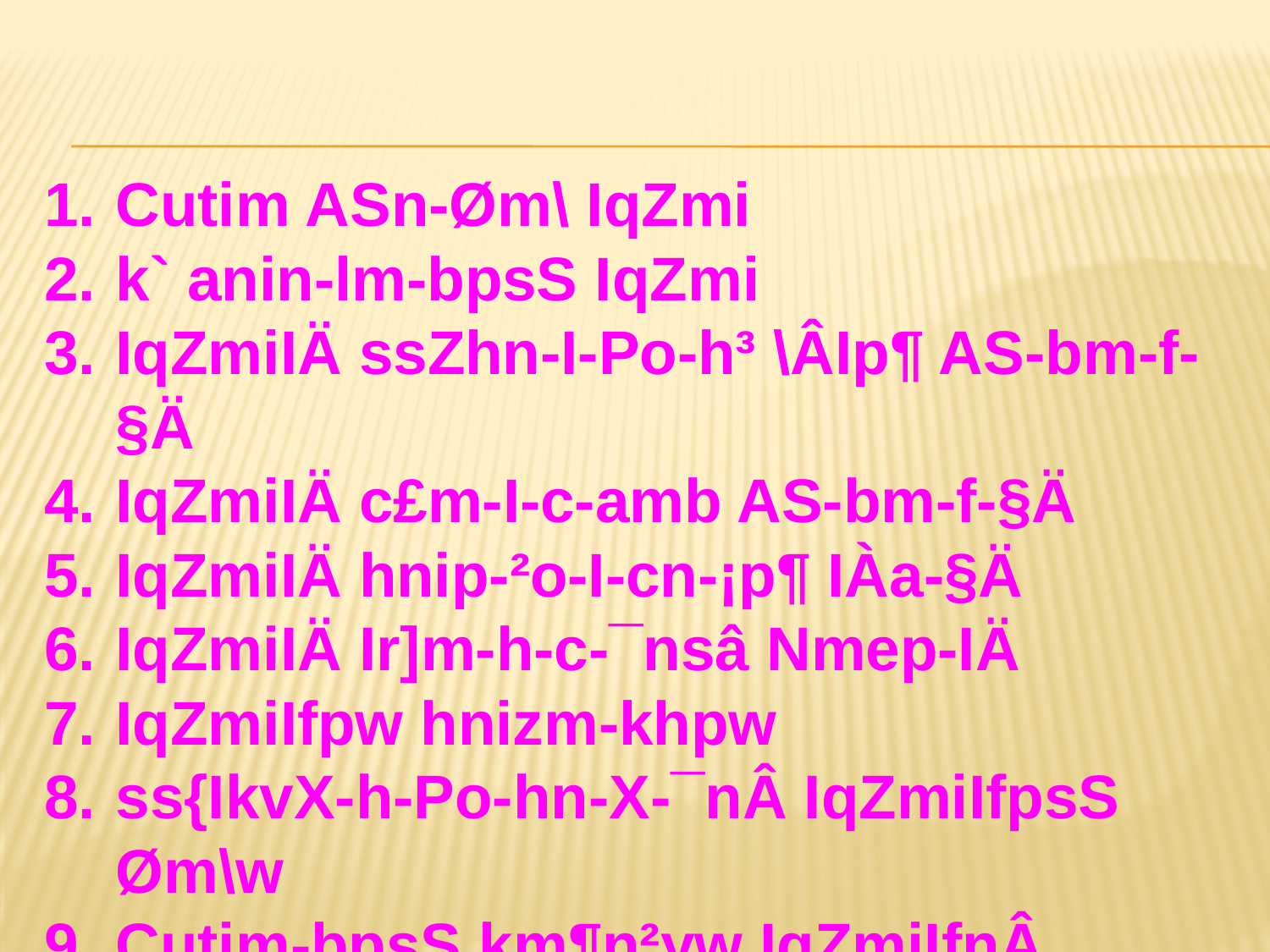

Cutim ASn-Øm\ IqZmi
k` anin-lm-bpsS IqZmi
IqZmiIÄ ssZhn-I-Po-h³ \ÂIp¶ AS-bm-f-§Ä
IqZmiIÄ c£m-I-c-amb AS-bm-f-§Ä
IqZmiIÄ hnip-²o-I-cn-¡p¶ IÀa-§Ä
IqZmiIÄ Ir]m-h-c-¯nsâ Nmep-IÄ
IqZmiIfpw hnizm-khpw
ss{IkvX-h-Po-hn-X-¯nÂ IqZmiIfpsS Øm\w
Cutim-bpsS km¶n²yw IqZmiIfnÂ